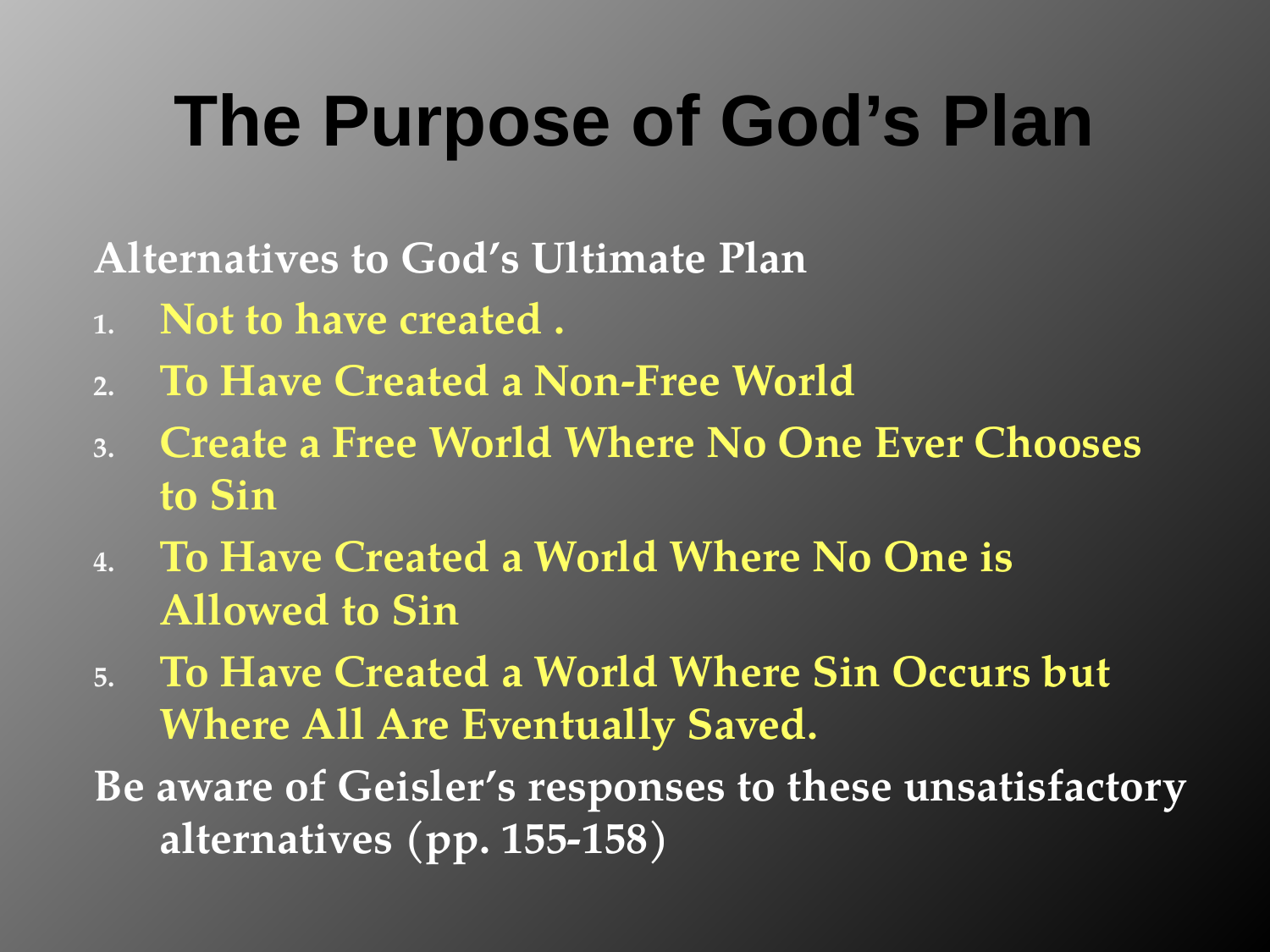

# The Purpose of God’s Plan
Alternatives to God’s Ultimate Plan
Not to have created .
To Have Created a Non-Free World
Create a Free World Where No One Ever Chooses to Sin
To Have Created a World Where No One is Allowed to Sin
To Have Created a World Where Sin Occurs but Where All Are Eventually Saved.
Be aware of Geisler’s responses to these unsatisfactory alternatives (pp. 155-158)